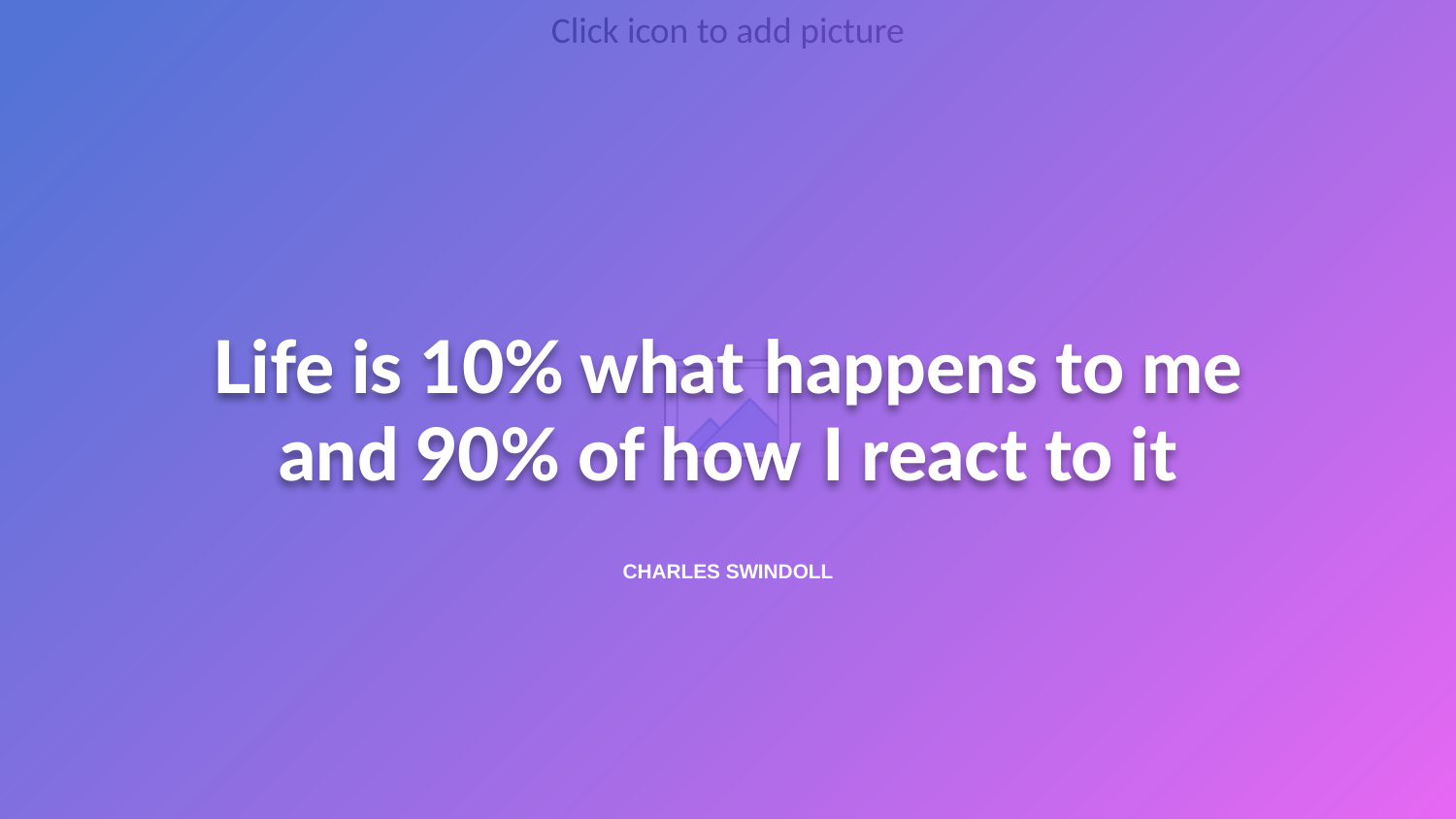

Life is 10% what happens to me and 90% of how I react to it
CHARLES SWINDOLL